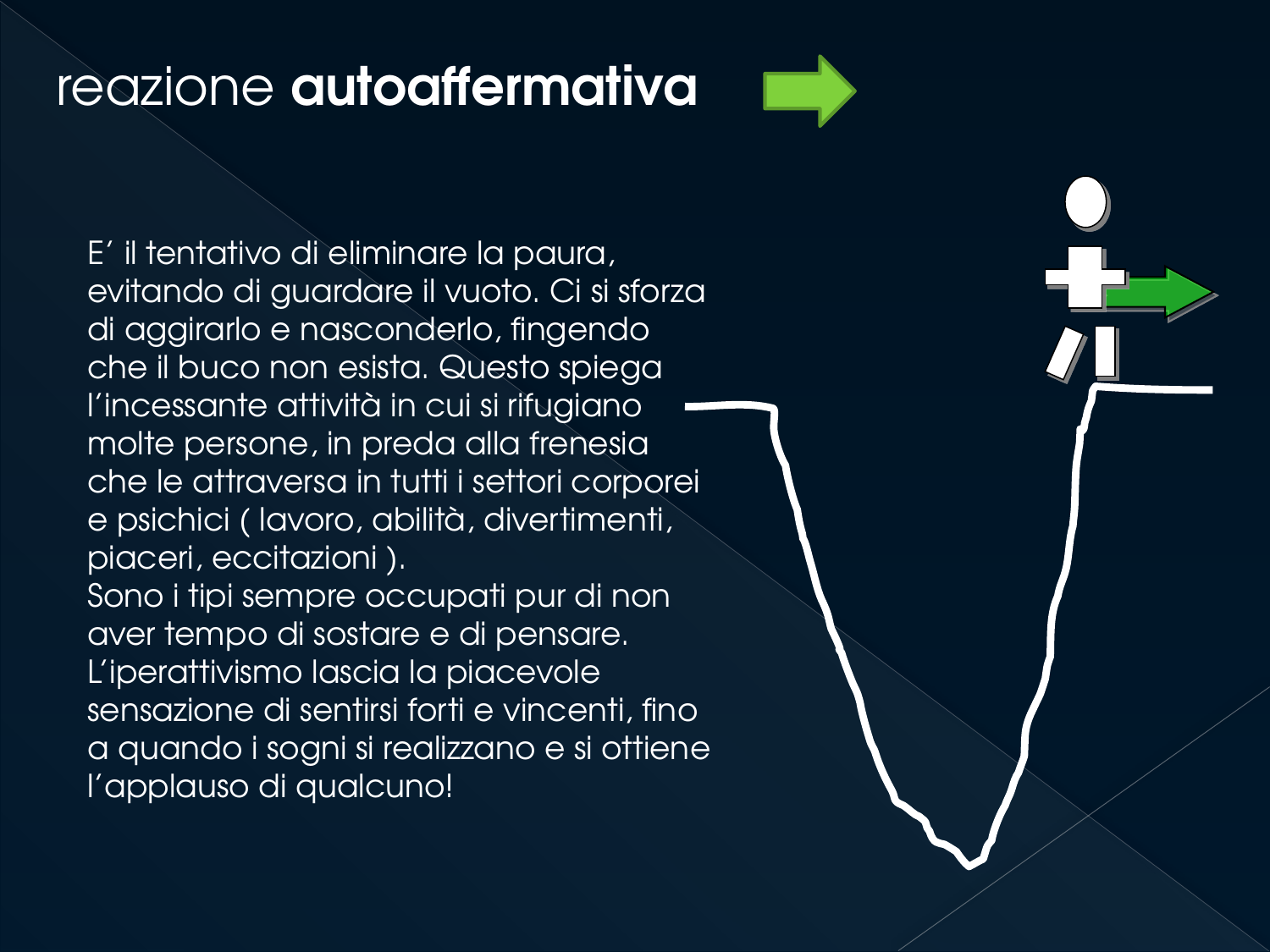

reazione autoaffermativa

E’ il tentativo di eliminare la paura, evitando di guardare il vuoto. Ci si sforza di aggirarlo e nasconderlo, fingendo che il buco non esista. Questo spiega l’incessante attività in cui si rifugiano molte persone, in preda alla frenesia che le attraversa in tutti i settori corporei e psichici ( lavoro, abilità, divertimenti, piaceri, eccitazioni ).
Sono i tipi sempre occupati pur di non aver tempo di sostare e di pensare. L’iperattivismo lascia la piacevole sensazione di sentirsi forti e vincenti, fino a quando i sogni si realizzano e si ottiene l’applauso di qualcuno!